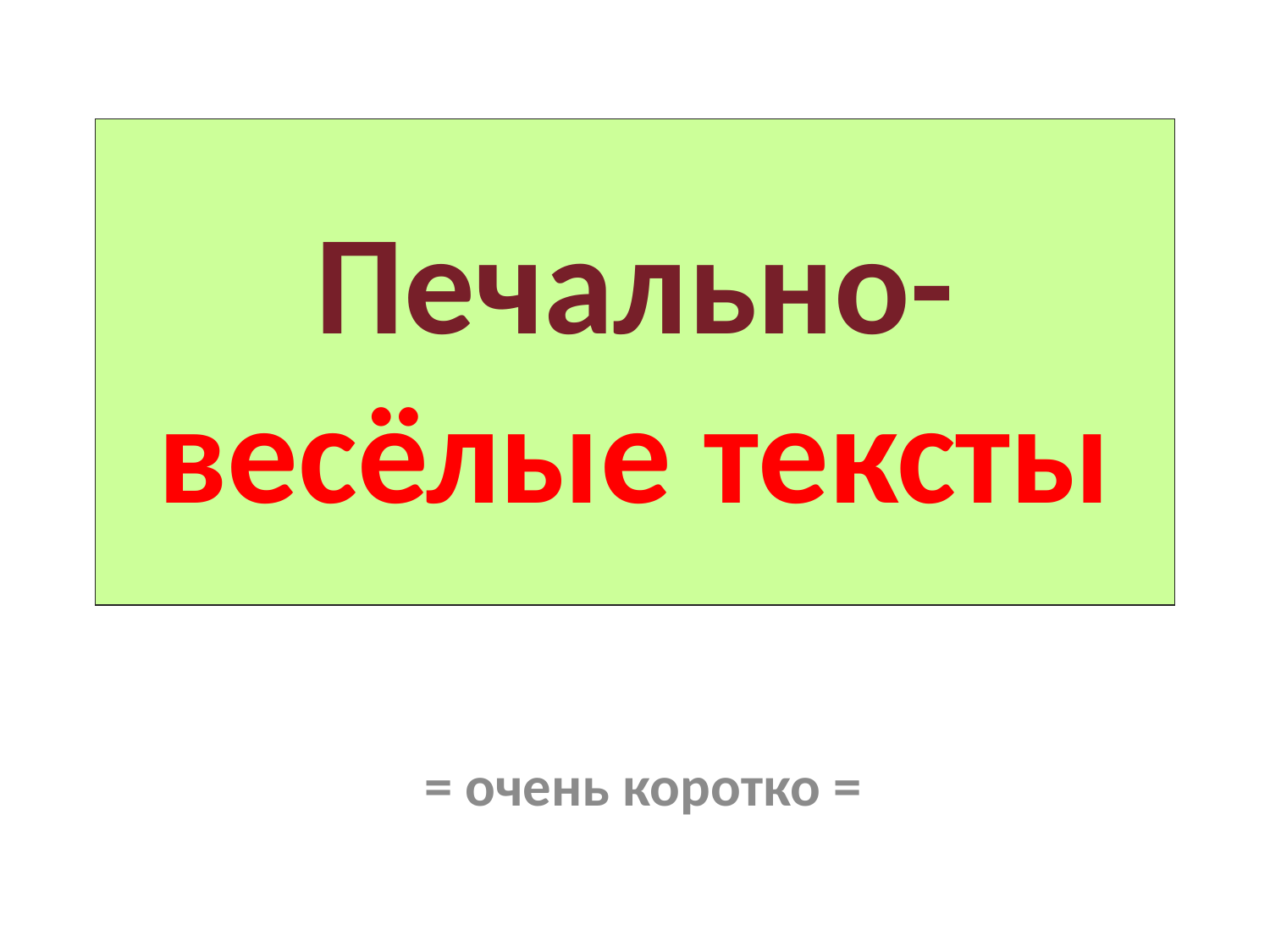

# Печально-весёлые тексты

= очень коротко =